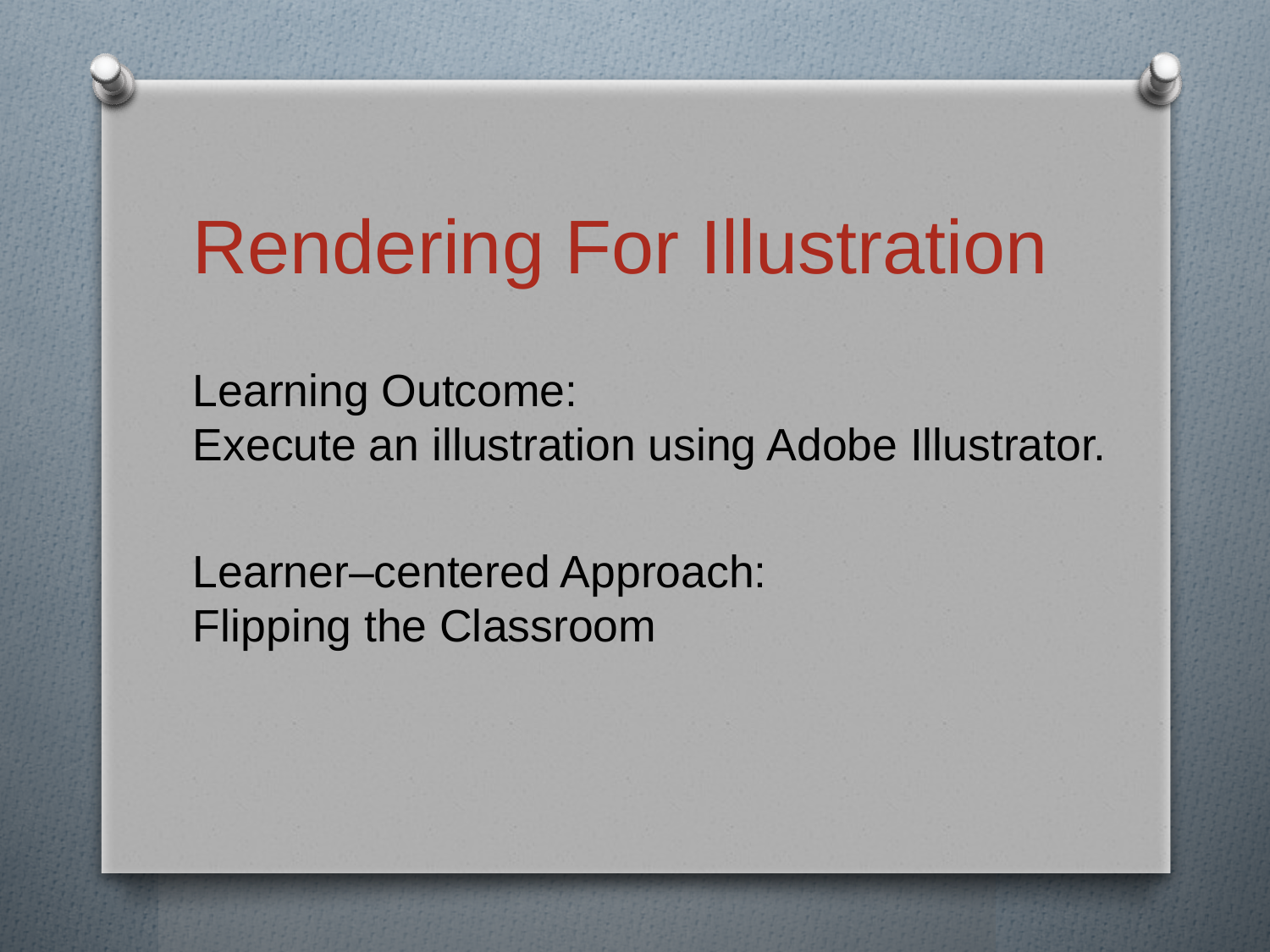

Rendering For Illustration

Learning Outcome:
Execute an illustration using Adobe Illustrator.

Learner–centered Approach:
Flipping the Classroom